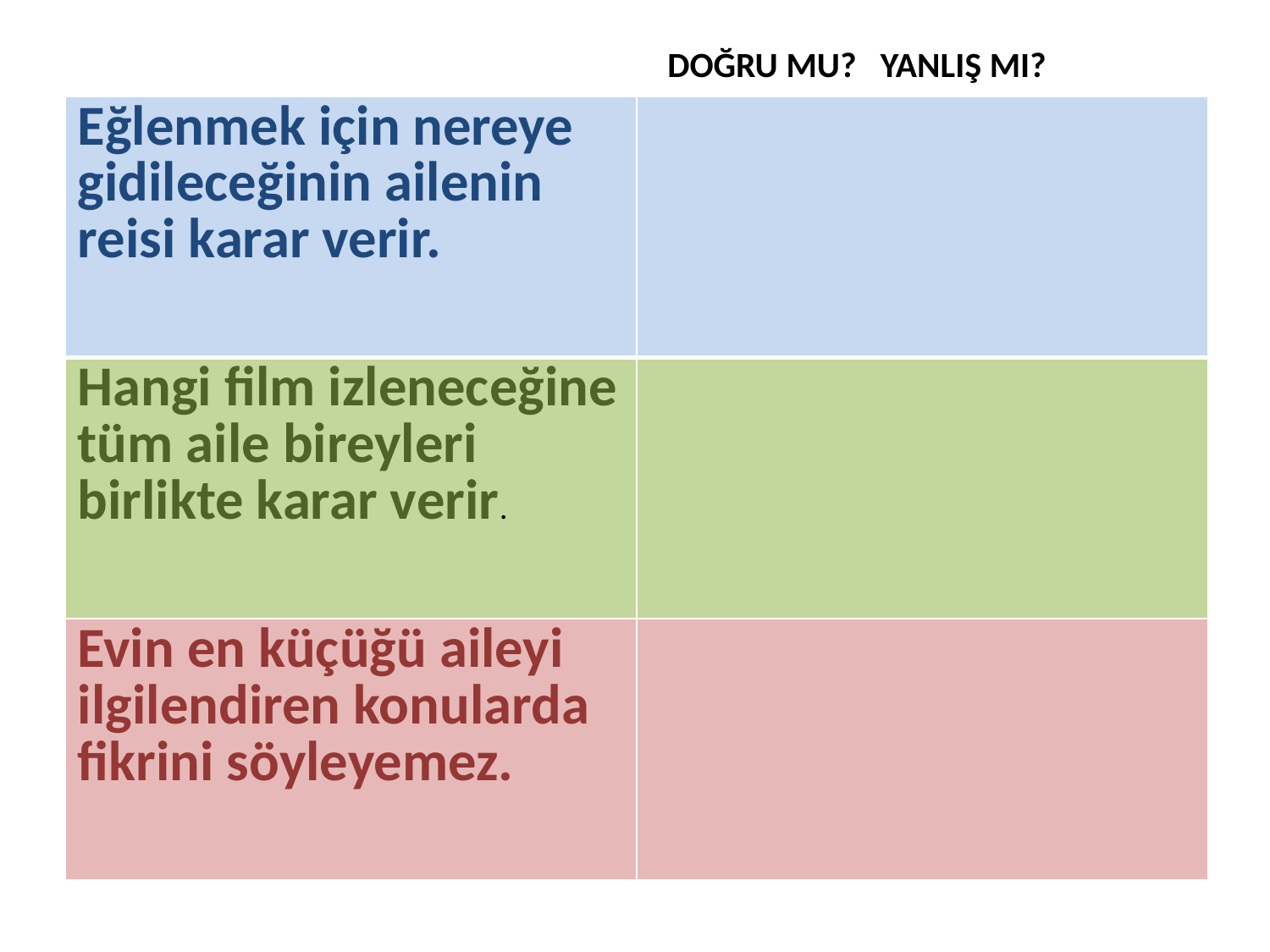

DOĞRU MU?   YANLIŞ MI?
| Eğlenmek için nereye gidileceğinin ailenin reisi karar verir. |  |
| --- | --- |
| Hangi film izleneceğine tüm aile bireyleri birlikte karar verir. |  |
| Evin en küçüğü aileyi ilgilendiren konularda fikrini söyleyemez. |  |